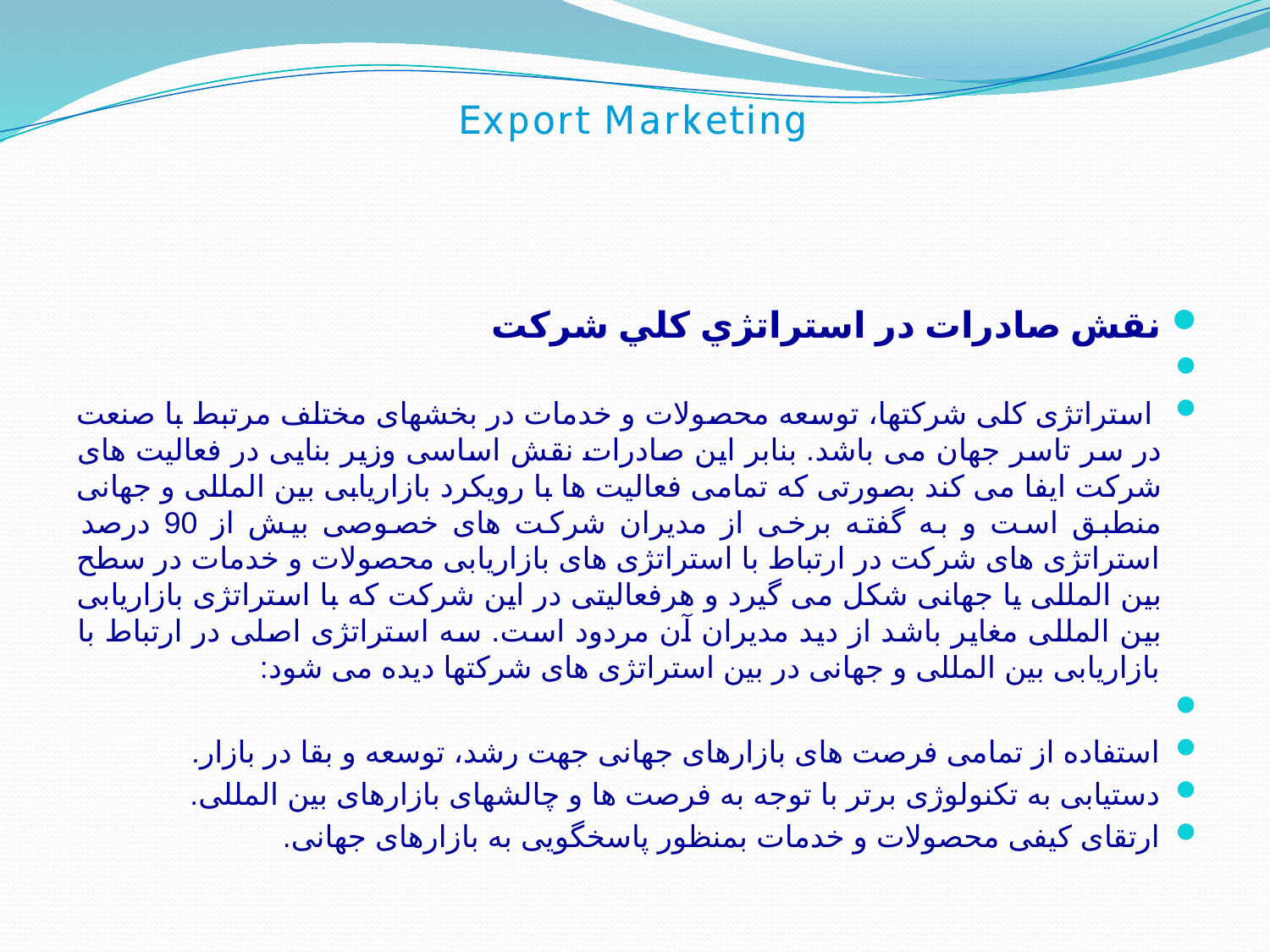

Export Marketing
نقش صادرات در استراتژي كلي شرکت

 استراتژی کلی شرکتها، توسعه محصولات و خدمات در بخشهای مختلف مرتبط با صنعت در سر تاسر جهان می باشد. بنابر این صادرات نقش اساسی وزیر بنایی در فعالیت های شرکت ایفا می کند بصورتی که تمامی فعالیت ها با رویکرد بازاریابی بین المللی و جهانی منطبق است و به گفته برخی از مدیران شرکت های خصوصی بیش از 90 درصد استراتژی های شرکت در ارتباط با استراتژی های بازاریابی محصولات و خدمات در سطح بین المللی یا جهانی شکل می گیرد و هرفعالیتی در این شرکت که با استراتژی بازاریابی بین المللی مغایر باشد از دید مدیران آن مردود است. سه استراتژی اصلی در ارتباط با بازاریابی بین المللی و جهانی در بین استراتژی های شرکتها دیده می شود:

استفاده از تمامی فرصت های بازارهای جهانی جهت رشد، توسعه و بقا در بازار.
دستیابی به تکنولوژی برتر با توجه به فرصت ها و چالشهای بازارهای بین المللی.
ارتقای کیفی محصولات و خدمات بمنظور پاسخگویی به بازارهای جهانی.